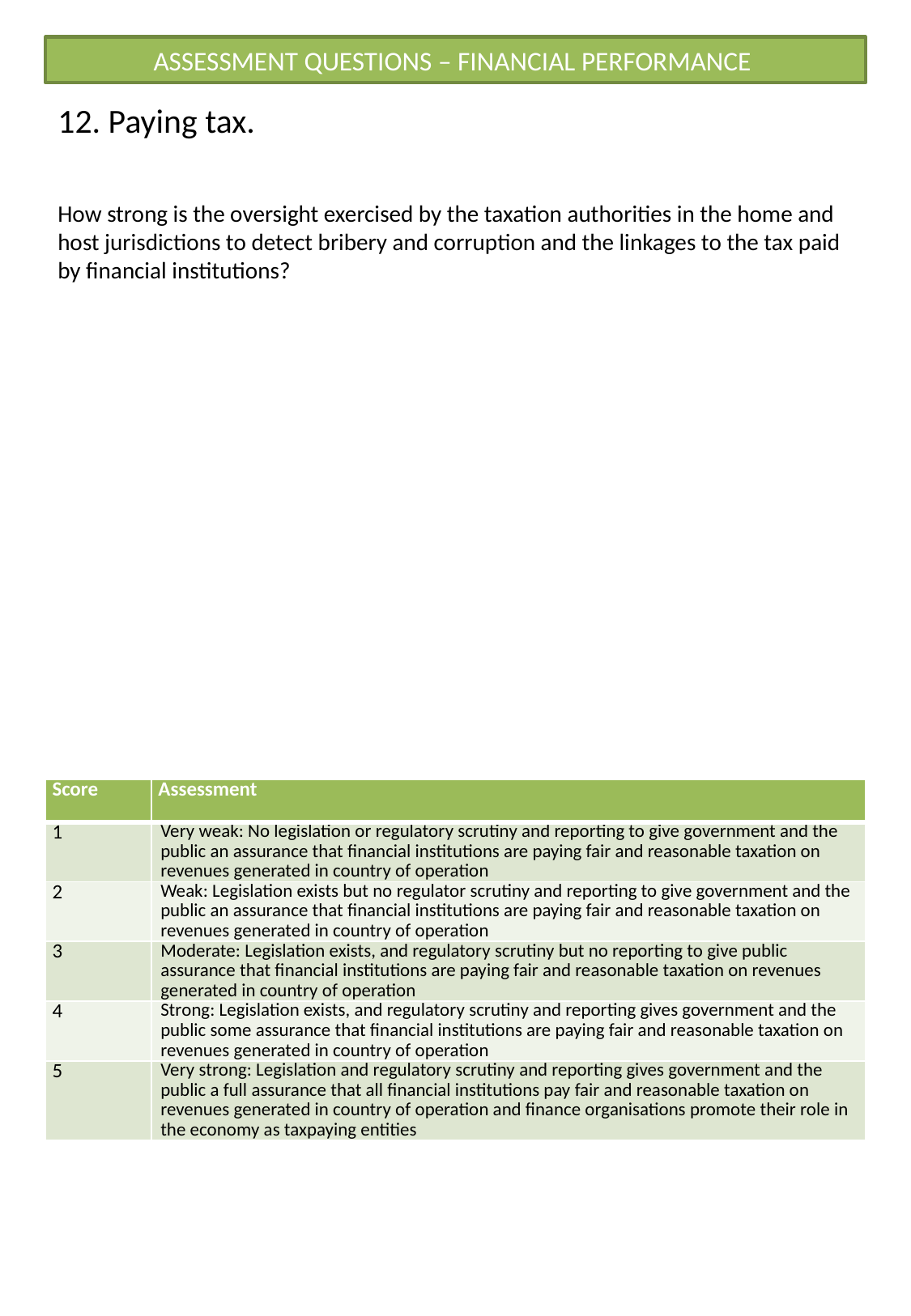

ASSESSMENT QUESTIONS – FINANCIAL PERFORMANCE
# 12. Paying tax.
How strong is the oversight exercised by the taxation authorities in the home and host jurisdictions to detect bribery and corruption and the linkages to the tax paid by financial institutions?
| Score | Assessment |
| --- | --- |
| 1 | Very weak: No legislation or regulatory scrutiny and reporting to give government and the public an assurance that financial institutions are paying fair and reasonable taxation on revenues generated in country of operation |
| 2 | Weak: Legislation exists but no regulator scrutiny and reporting to give government and the public an assurance that financial institutions are paying fair and reasonable taxation on revenues generated in country of operation |
| 3 | Moderate: Legislation exists, and regulatory scrutiny but no reporting to give public assurance that financial institutions are paying fair and reasonable taxation on revenues generated in country of operation |
| 4 | Strong: Legislation exists, and regulatory scrutiny and reporting gives government and the public some assurance that financial institutions are paying fair and reasonable taxation on revenues generated in country of operation |
| 5 | Very strong: Legislation and regulatory scrutiny and reporting gives government and the public a full assurance that all financial institutions pay fair and reasonable taxation on revenues generated in country of operation and finance organisations promote their role in the economy as taxpaying entities |